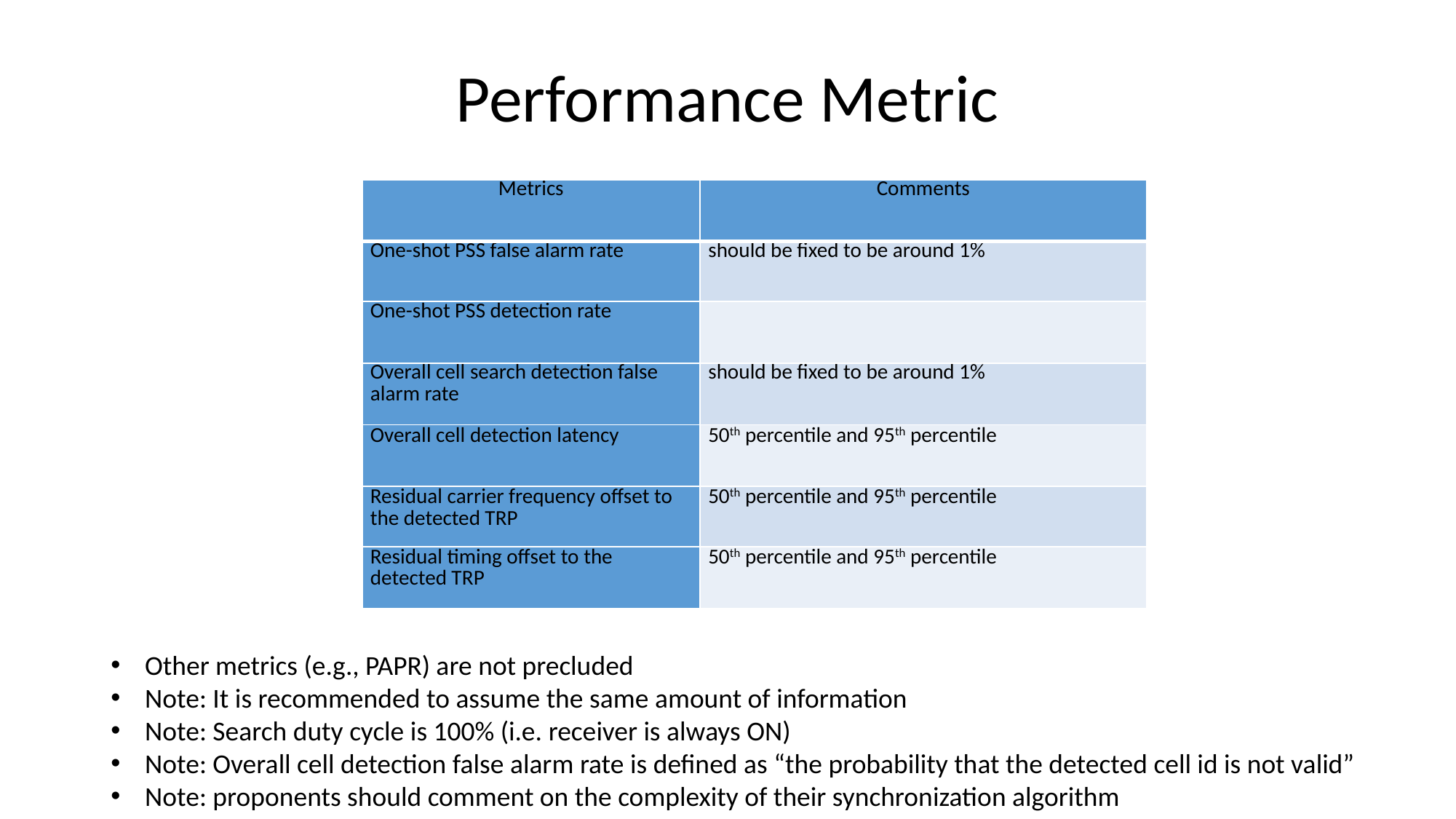

# Performance Metric
| Metrics | Comments |
| --- | --- |
| One-shot PSS false alarm rate | should be fixed to be around 1% |
| One-shot PSS detection rate |  |
| Overall cell search detection false alarm rate | should be fixed to be around 1% |
| Overall cell detection latency | 50th percentile and 95th percentile |
| Residual carrier frequency offset to the detected TRP | 50th percentile and 95th percentile |
| Residual timing offset to the detected TRP | 50th percentile and 95th percentile |
Other metrics (e.g., PAPR) are not precluded
Note: It is recommended to assume the same amount of information
Note: Search duty cycle is 100% (i.e. receiver is always ON)
Note: Overall cell detection false alarm rate is defined as “the probability that the detected cell id is not valid”
Note: proponents should comment on the complexity of their synchronization algorithm